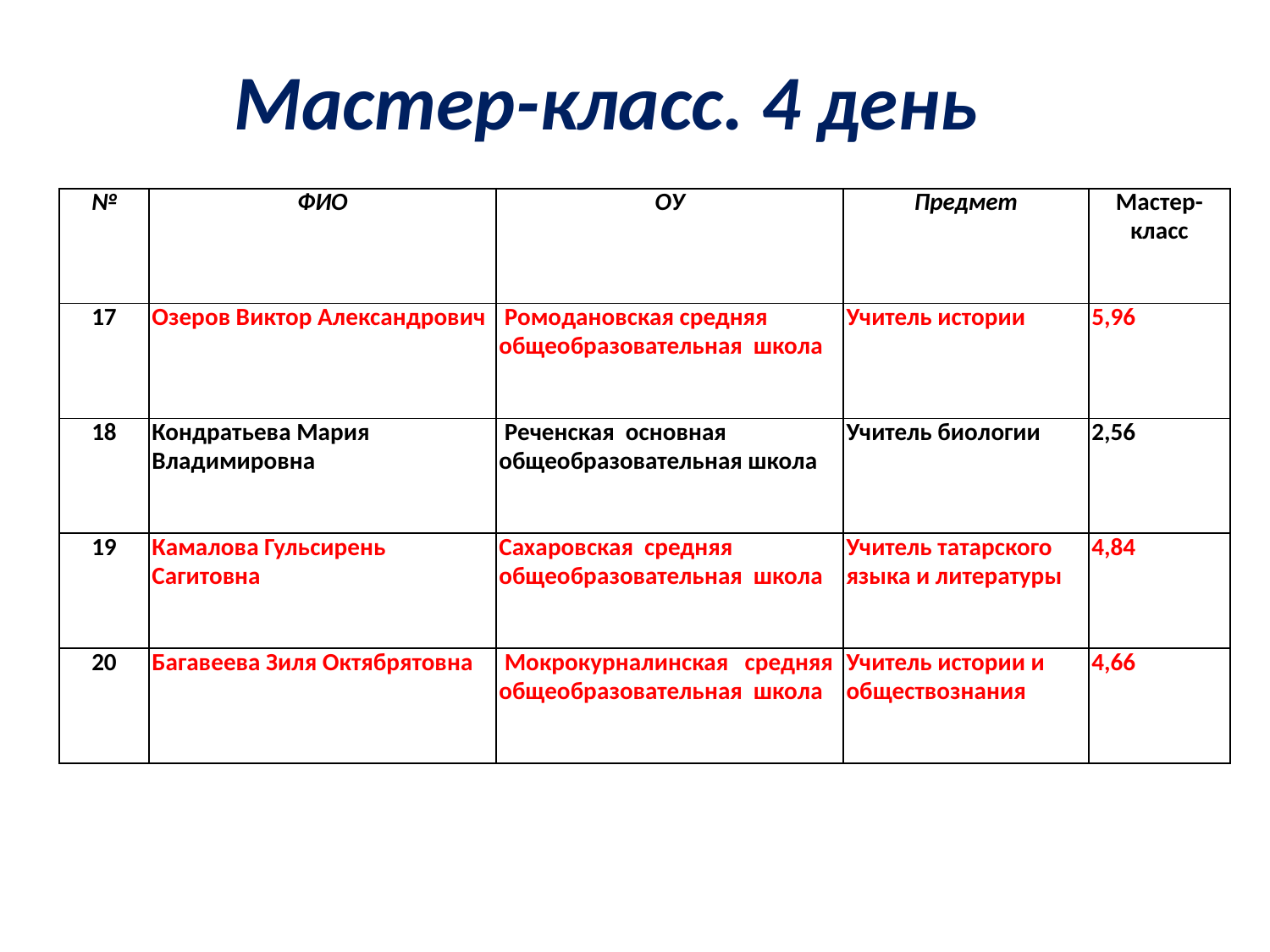

Мастер-класс. 4 день
| № | ФИО | ОУ | Предмет | Мастер-класс |
| --- | --- | --- | --- | --- |
| 17 | Озеров Виктор Александрович | Ромодановская средняя общеобразовательная школа | Учитель истории | 5,96 |
| 18 | Кондратьева Мария Владимировна | Реченская основная общеобразовательная школа | Учитель биологии | 2,56 |
| 19 | Камалова Гульсирень Сагитовна | Сахаровская средняя общеобразовательная школа | Учитель татарского языка и литературы | 4,84 |
| 20 | Багавеева Зиля Октябрятовна | Мокрокурналинская средняя общеобразовательная школа | Учитель истории и обществознания | 4,66 |